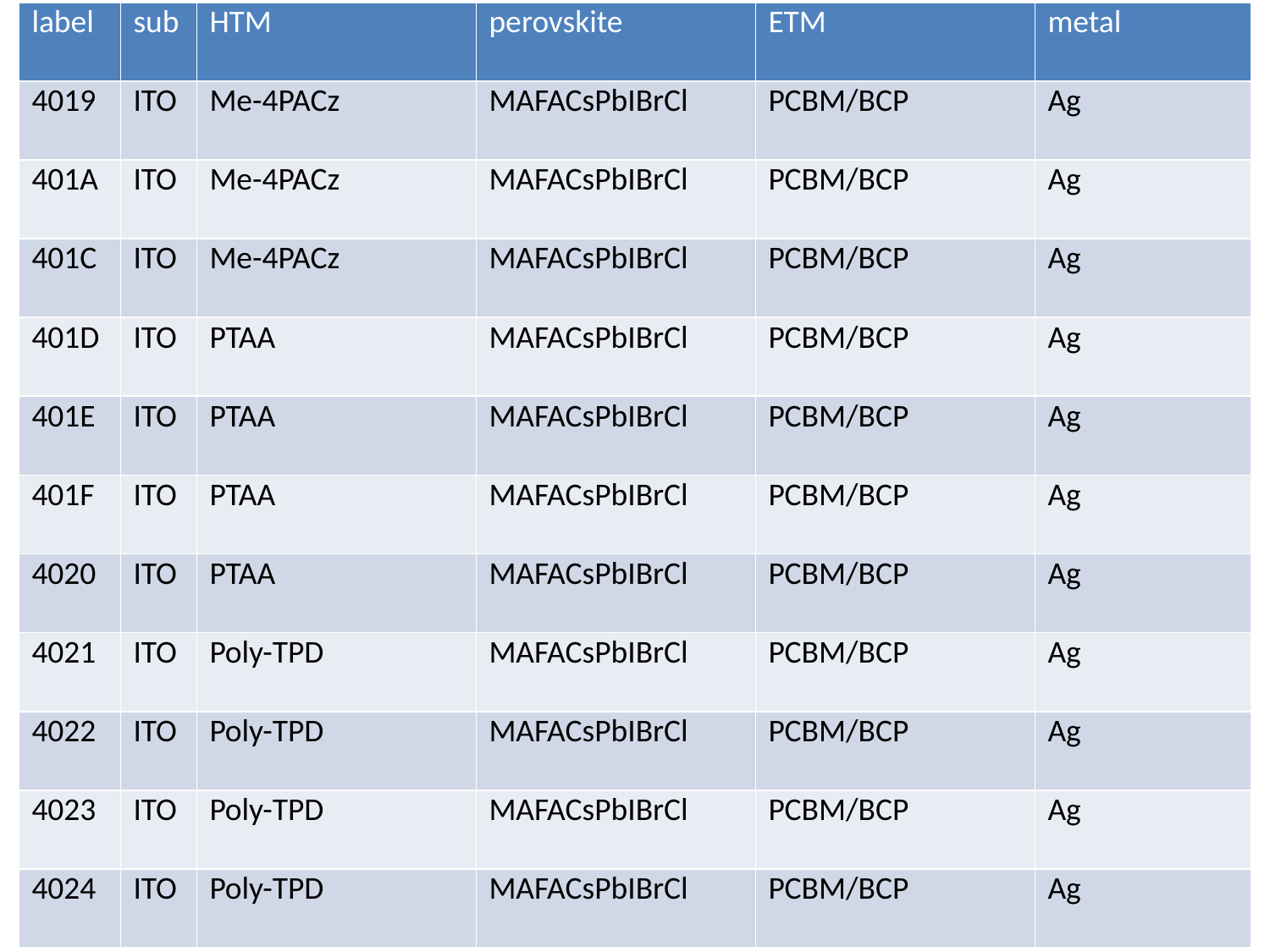

| label | sub | HTM | perovskite | ETM | metal |
| --- | --- | --- | --- | --- | --- |
| 4019 | ITO | Me-4PACz | MAFACsPbIBrCl | PCBM/BCP | Ag |
| 401A | ITO | Me-4PACz | MAFACsPbIBrCl | PCBM/BCP | Ag |
| 401C | ITO | Me-4PACz | MAFACsPbIBrCl | PCBM/BCP | Ag |
| 401D | ITO | PTAA | MAFACsPbIBrCl | PCBM/BCP | Ag |
| 401E | ITO | PTAA | MAFACsPbIBrCl | PCBM/BCP | Ag |
| 401F | ITO | PTAA | MAFACsPbIBrCl | PCBM/BCP | Ag |
| 4020 | ITO | PTAA | MAFACsPbIBrCl | PCBM/BCP | Ag |
| 4021 | ITO | Poly-TPD | MAFACsPbIBrCl | PCBM/BCP | Ag |
| 4022 | ITO | Poly-TPD | MAFACsPbIBrCl | PCBM/BCP | Ag |
| 4023 | ITO | Poly-TPD | MAFACsPbIBrCl | PCBM/BCP | Ag |
| 4024 | ITO | Poly-TPD | MAFACsPbIBrCl | PCBM/BCP | Ag |